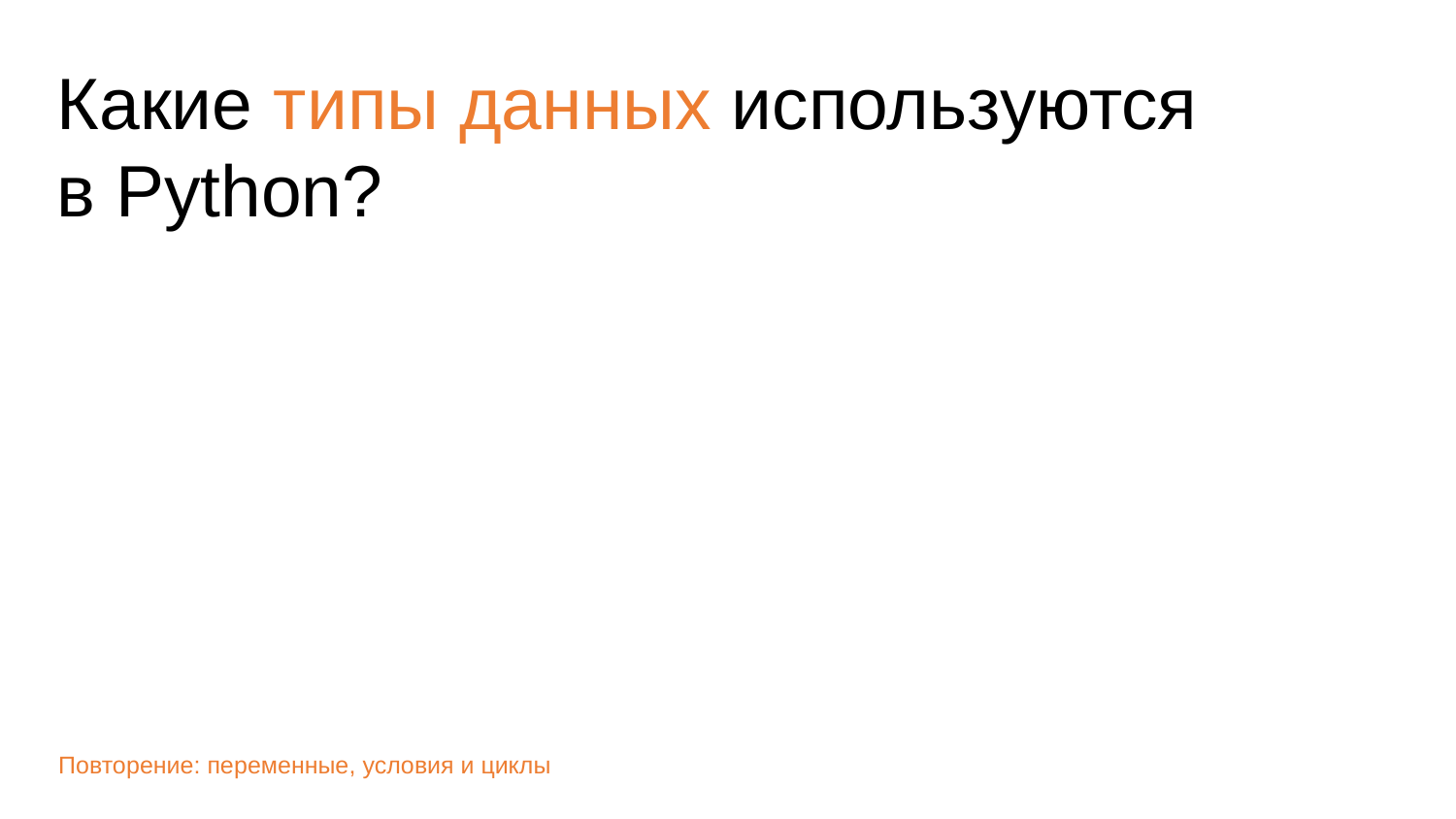

Какие типы данных используются в Python?
Повторение: переменные, условия и циклы